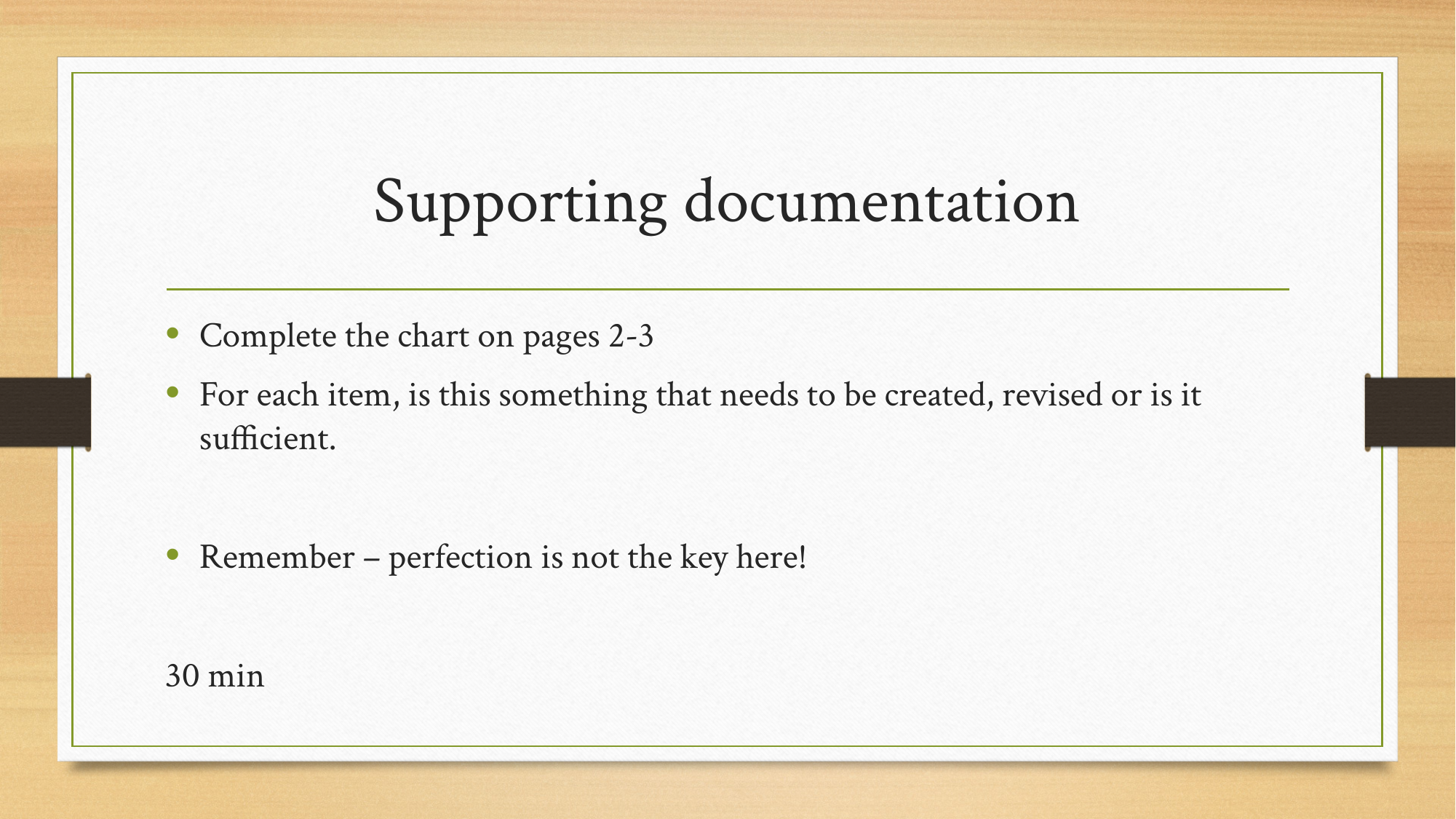

# Supporting documentation
Complete the chart on pages 2-3
For each item, is this something that needs to be created, revised or is it sufficient.

Remember – perfection is not the key here!

30 min